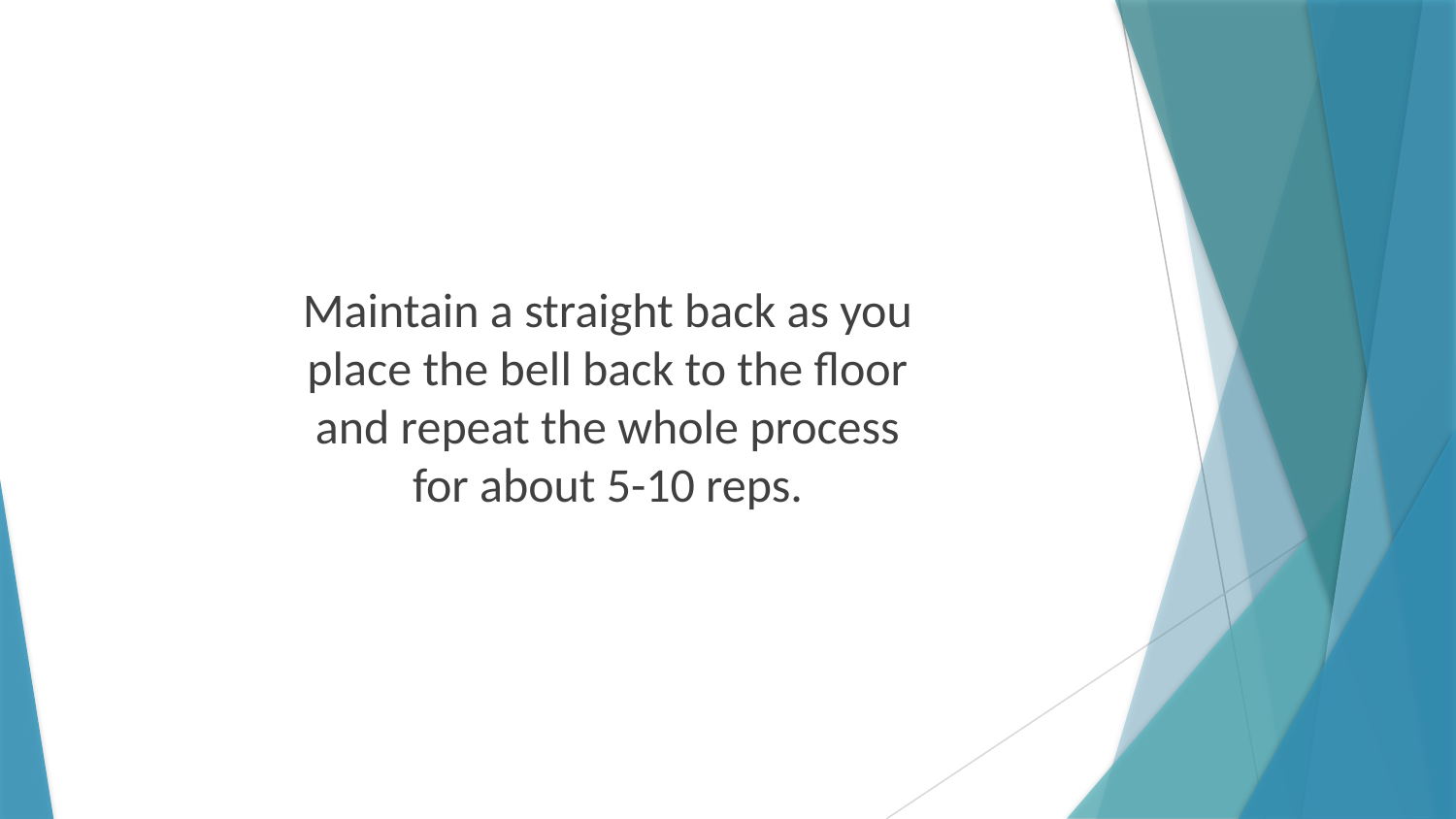

Maintain a straight back as you place the bell back to the floor and repeat the whole process for about 5-10 reps.